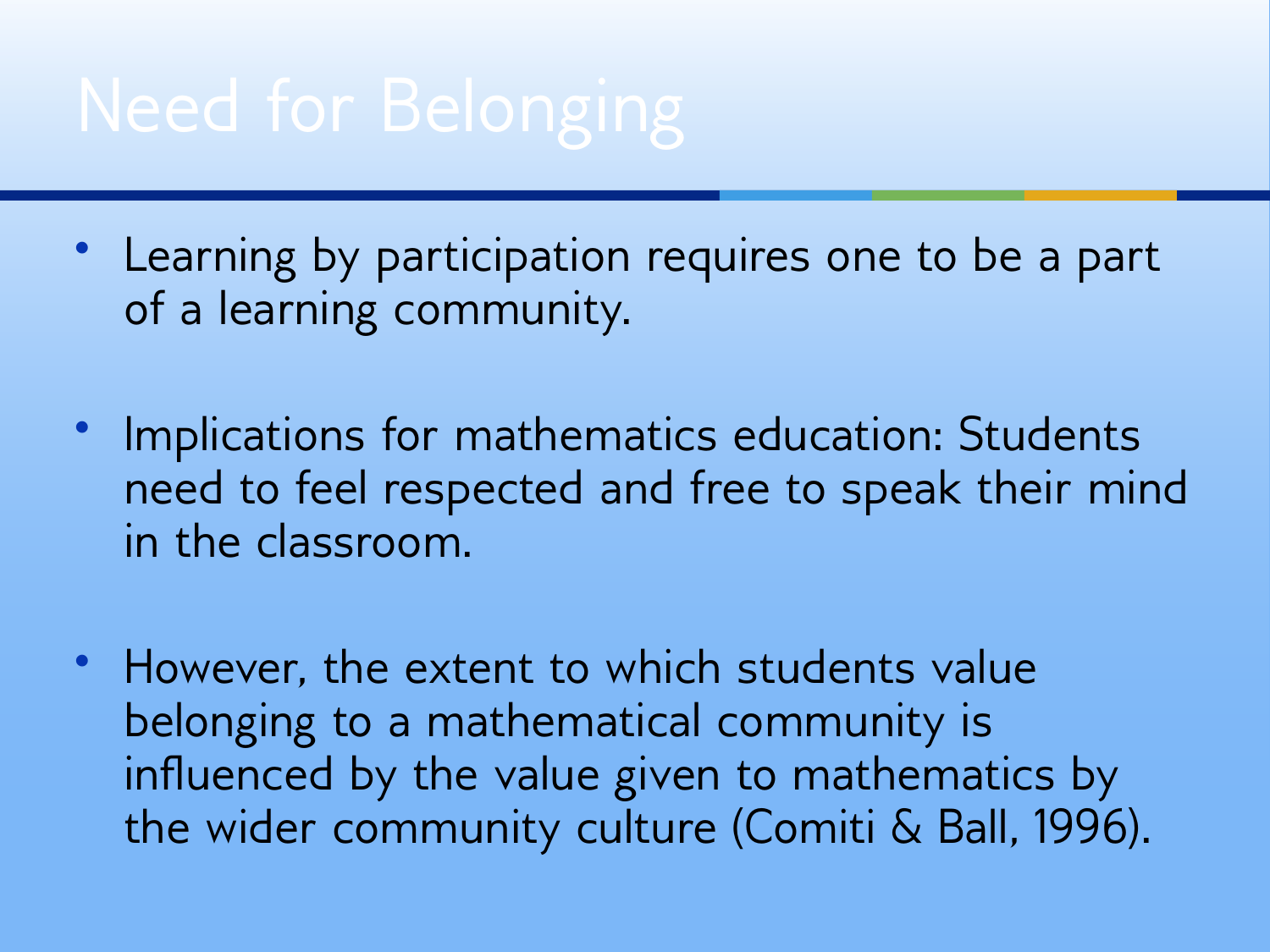

# Need for Belonging
Learning by participation requires one to be a part of a learning community.

Implications for mathematics education: Students need to feel respected and free to speak their mind in the classroom.

However, the extent to which students value belonging to a mathematical community is influenced by the value given to mathematics by the wider community culture (Comiti & Ball, 1996).